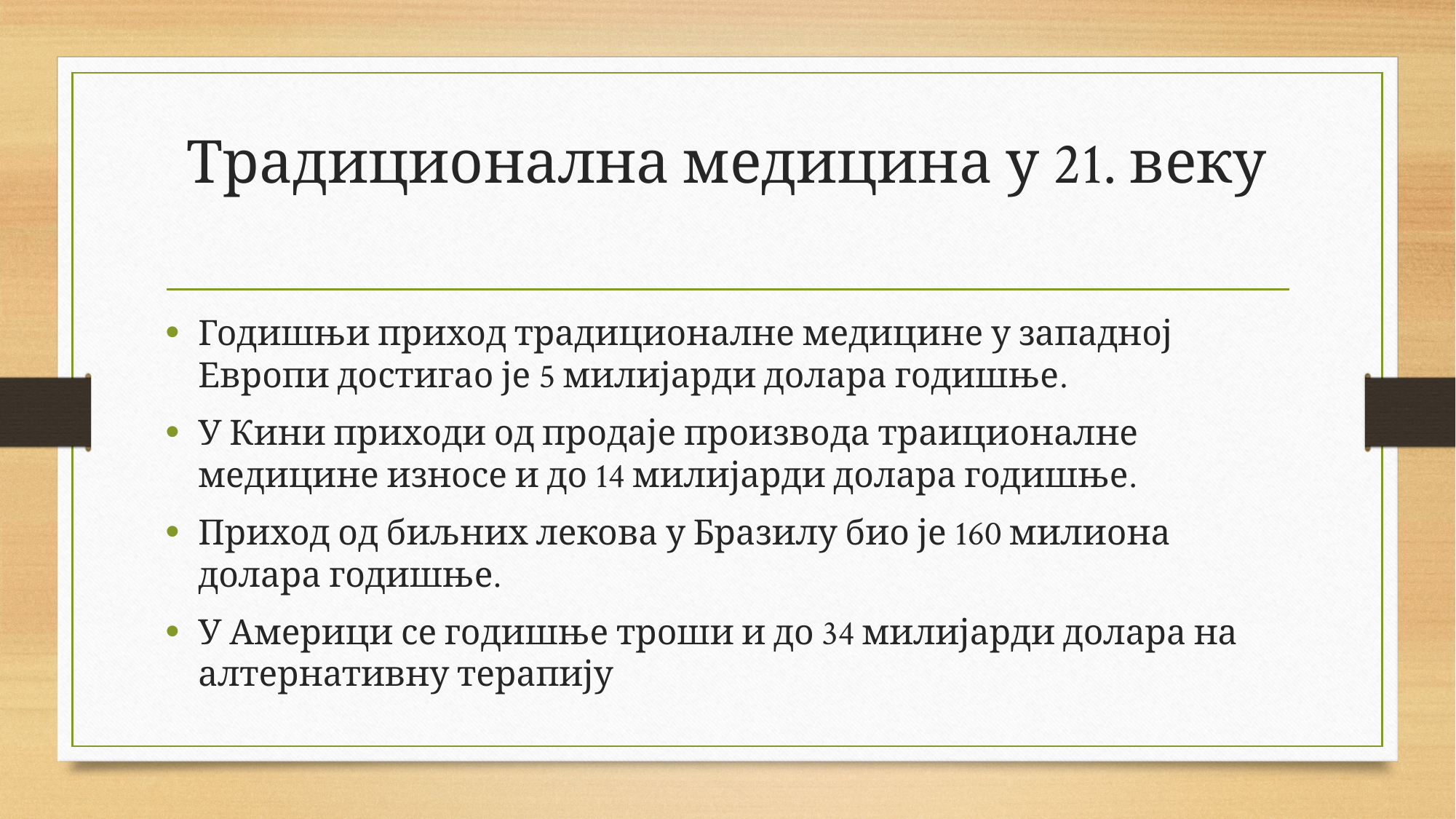

# Традиционална медицина у 21. веку
Годишњи приход традиционалне медицине у западној Европи достигао је 5 милијарди долара годишње.
У Кини приходи од продаје производа траиционалне медицине износе и до 14 милијарди долара годишње.
Приход од биљних лекова у Бразилу био је 160 милиона долара годишње.
У Америци се годишње троши и до 34 милијарди долара на алтернативну терапију